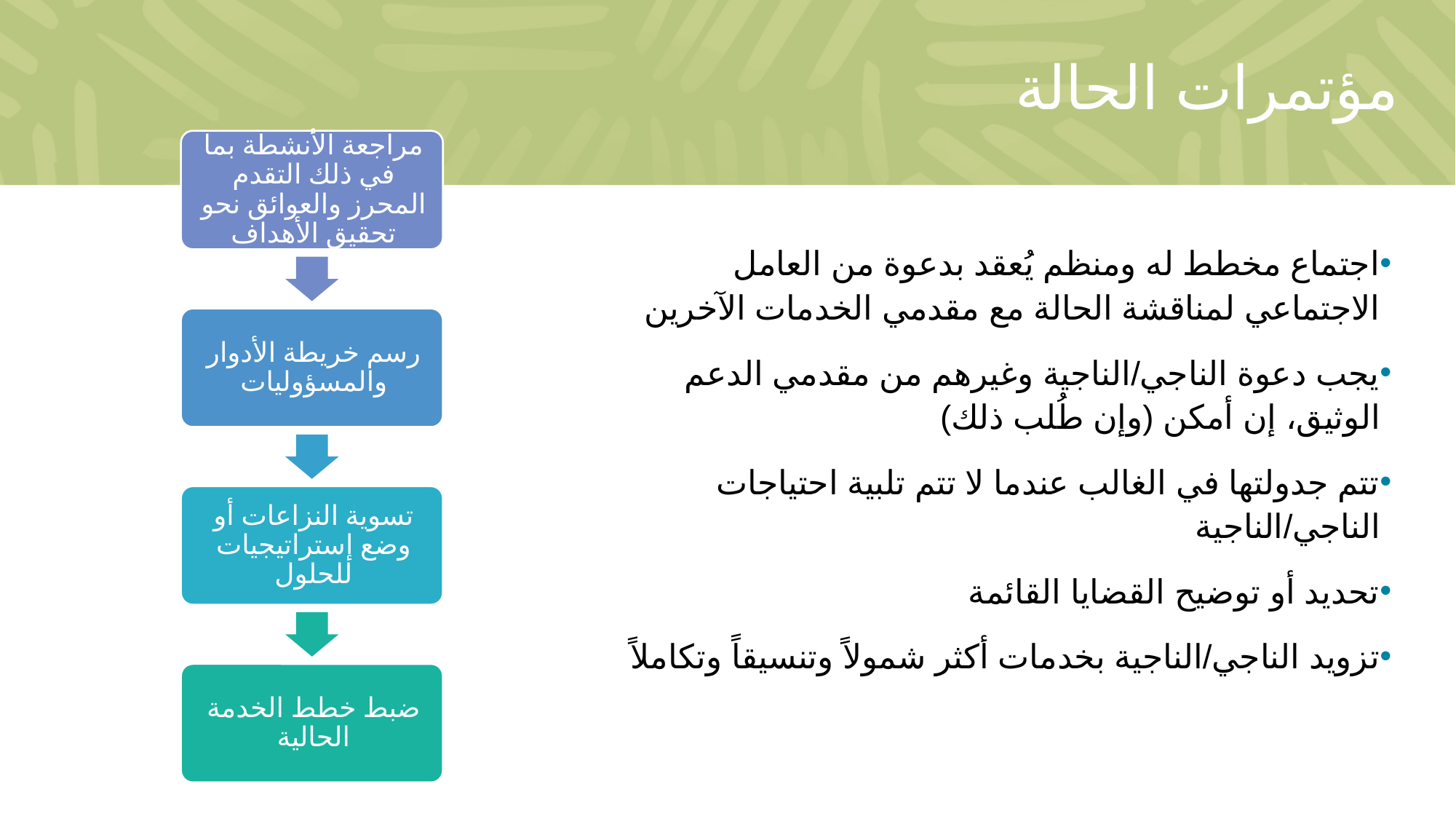

# مؤتمرات الحالة
مراجعة الأنشطة بما في ذلك التقدم المحرز والعوائق نحو تحقيق الأهداف

رسم خريطة الأدوار والمسؤوليات

تسوية النزاعات أو وضع إستراتيجيات للحلول

ضبط خطط الخدمة الحالية
اجتماع مخطط له ومنظم يُعقد بدعوة من العامل الاجتماعي لمناقشة الحالة مع مقدمي الخدمات الآخرين
يجب دعوة الناجي/الناجية وغيرهم من مقدمي الدعم الوثيق، إن أمكن (وإن طُلب ذلك)
تتم جدولتها في الغالب عندما لا تتم تلبية احتياجات الناجي/الناجية
تحديد أو توضيح القضايا القائمة
تزويد الناجي/الناجية بخدمات أكثر شمولاً وتنسيقاً وتكاملاً